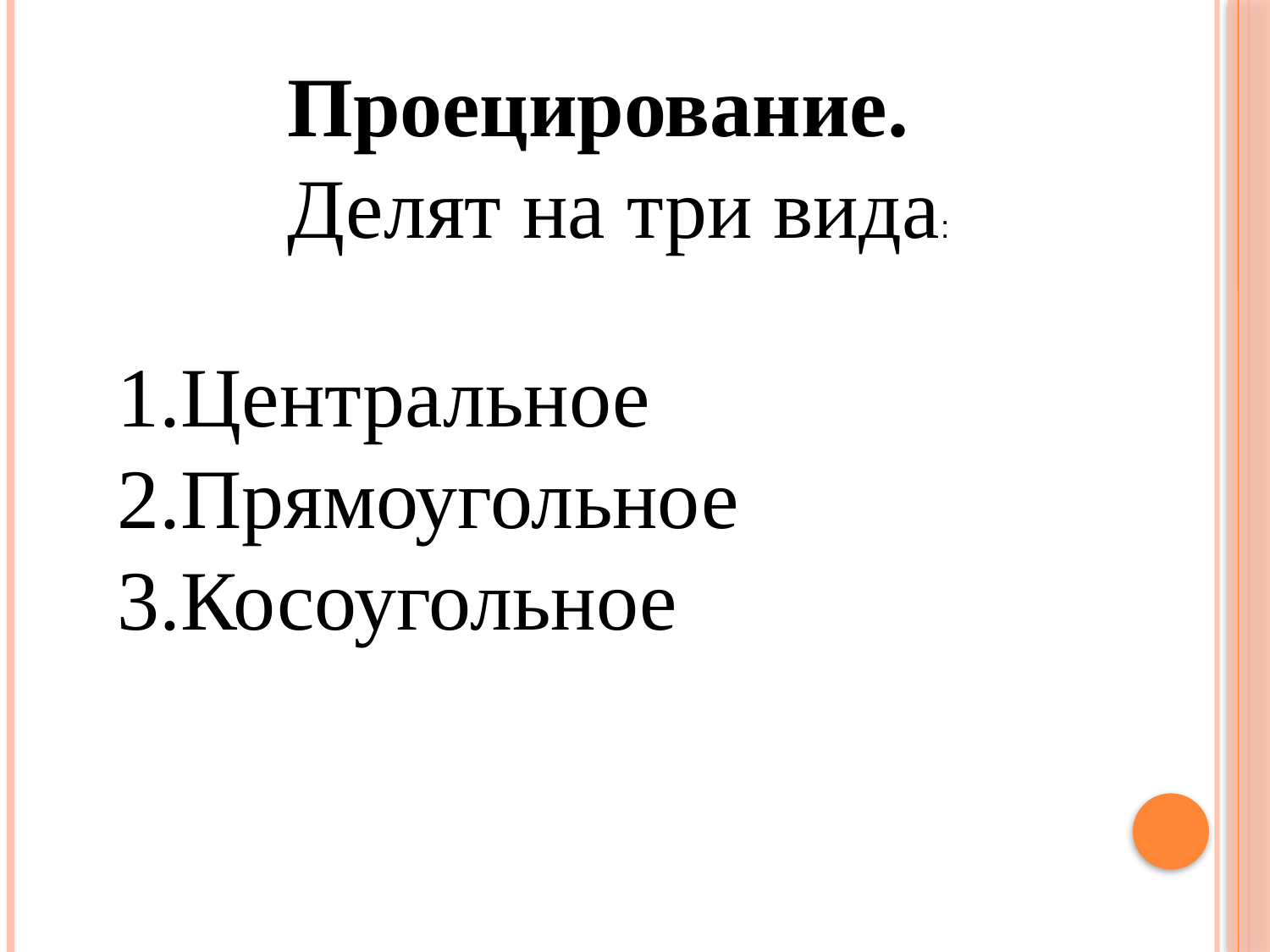

Проецирование.
Делят на три вида:
Центральное
Прямоугольное
Косоугольное